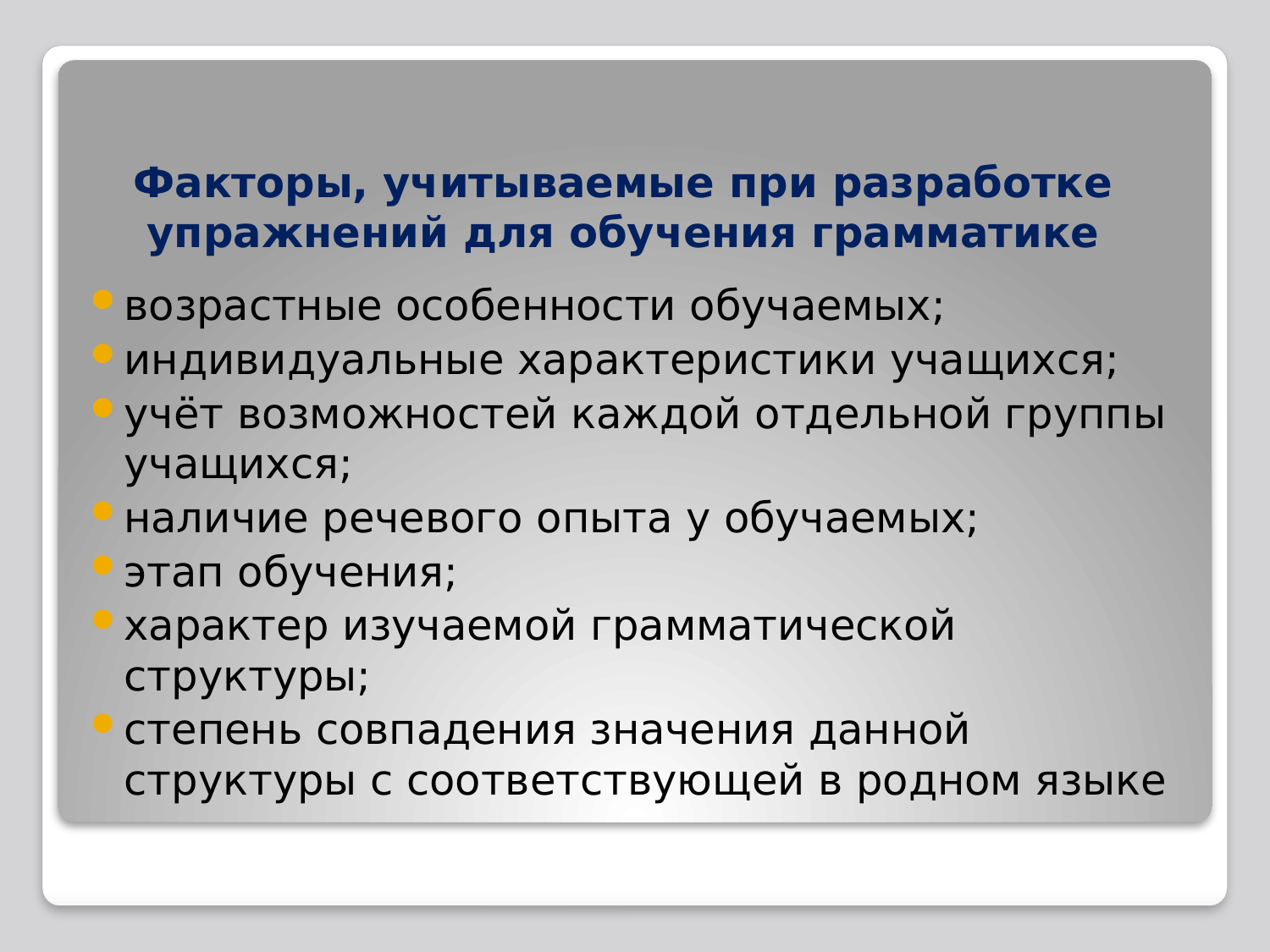

# Факторы, учитываемые при разработке упражнений для обучения грамматике
возрастные особенности обучаемых;
индивидуальные характеристики учащихся;
учёт возможностей каждой отдельной группы учащихся;
наличие речевого опыта у обучаемых;
этап обучения;
характер изучаемой грамматической структуры;
степень совпадения значения данной структуры с соответствующей в родном языке